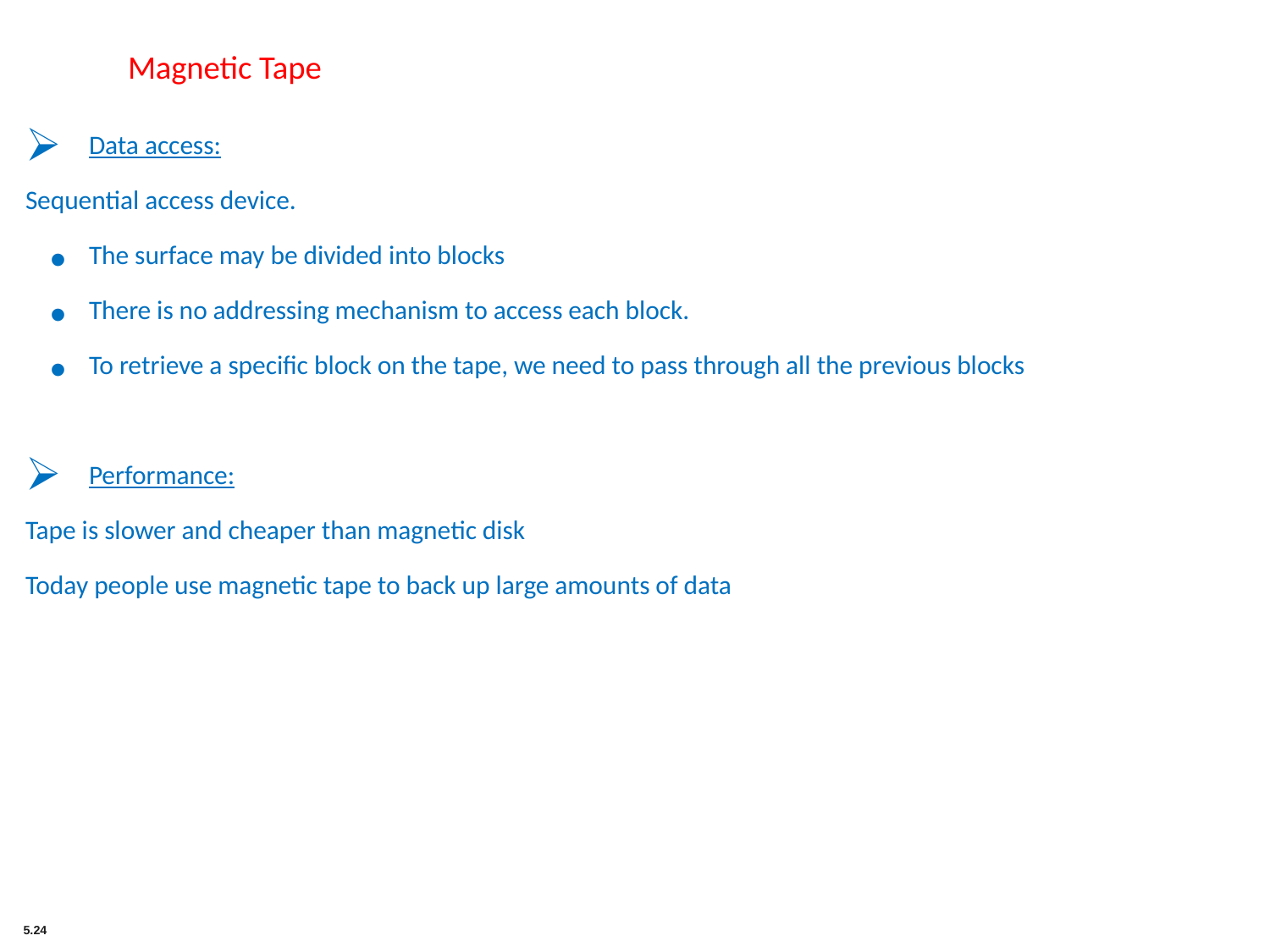

Magnetic Tape
Data access:
Sequential access device.
The surface may be divided into blocks
There is no addressing mechanism to access each block.
To retrieve a specific block on the tape, we need to pass through all the previous blocks

Performance:
Tape is slower and cheaper than magnetic disk
Today people use magnetic tape to back up large amounts of data
5.24